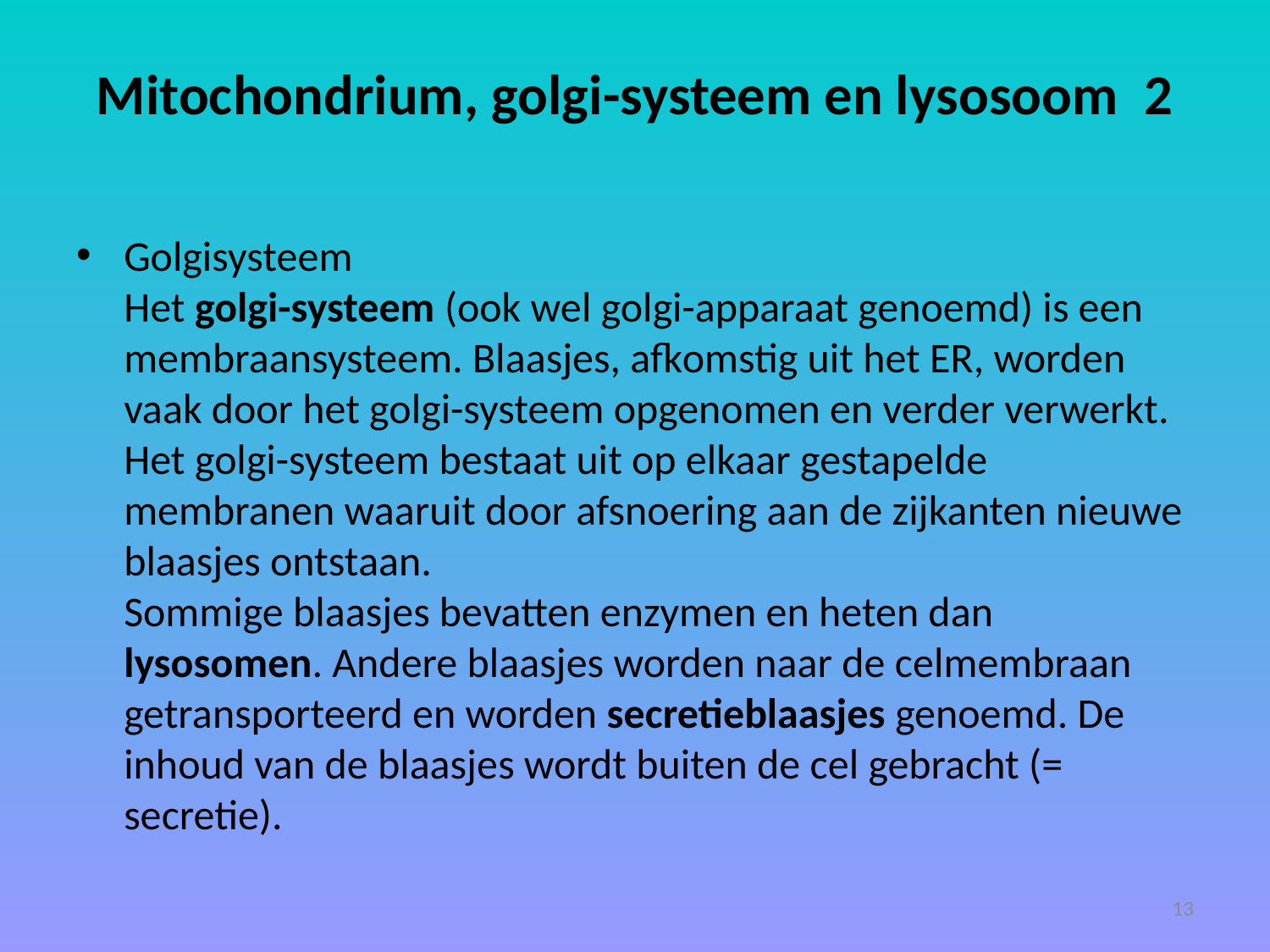

# Mitochondrium, golgi-systeem en lysosoom  2
Golgisysteem
Het golgi-systeem (ook wel golgi-apparaat genoemd) is een membraansysteem. Blaasjes, afkomstig uit het ER, worden vaak door het golgi-systeem opgenomen en verder verwerkt.
Het golgi-systeem bestaat uit op elkaar gestapelde membranen waaruit door afsnoering aan de zijkanten nieuwe blaasjes ontstaan.
Sommige blaasjes bevatten enzymen en heten dan lysosomen. Andere blaasjes worden naar de celmembraan getransporteerd en worden secretieblaasjes genoemd. De inhoud van de blaasjes wordt buiten de cel gebracht (= secretie).
13